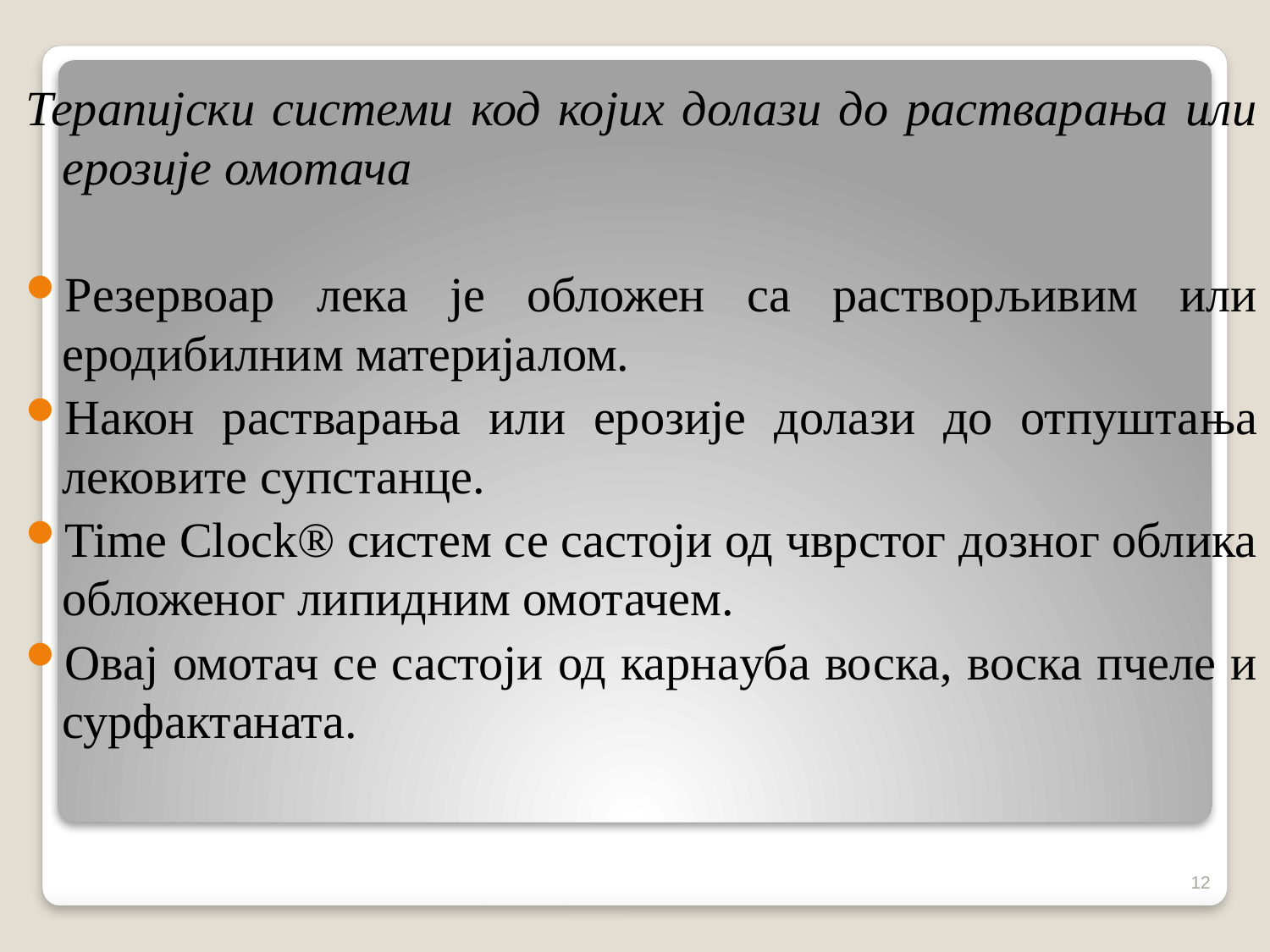

Терапијски системи код којих долази до растварања или ерозије омотача

Резервоар лека је обложен са растворљивим или еродибилним материјалом.
Након растварања или ерозије долази до отпуштања лековите супстанце.
Time Clock® систем се састоји од чврстог дозног облика обложеног липидним омотачем.
Овај омотач се састоји од карнауба воска, воска пчеле и сурфактаната.
12